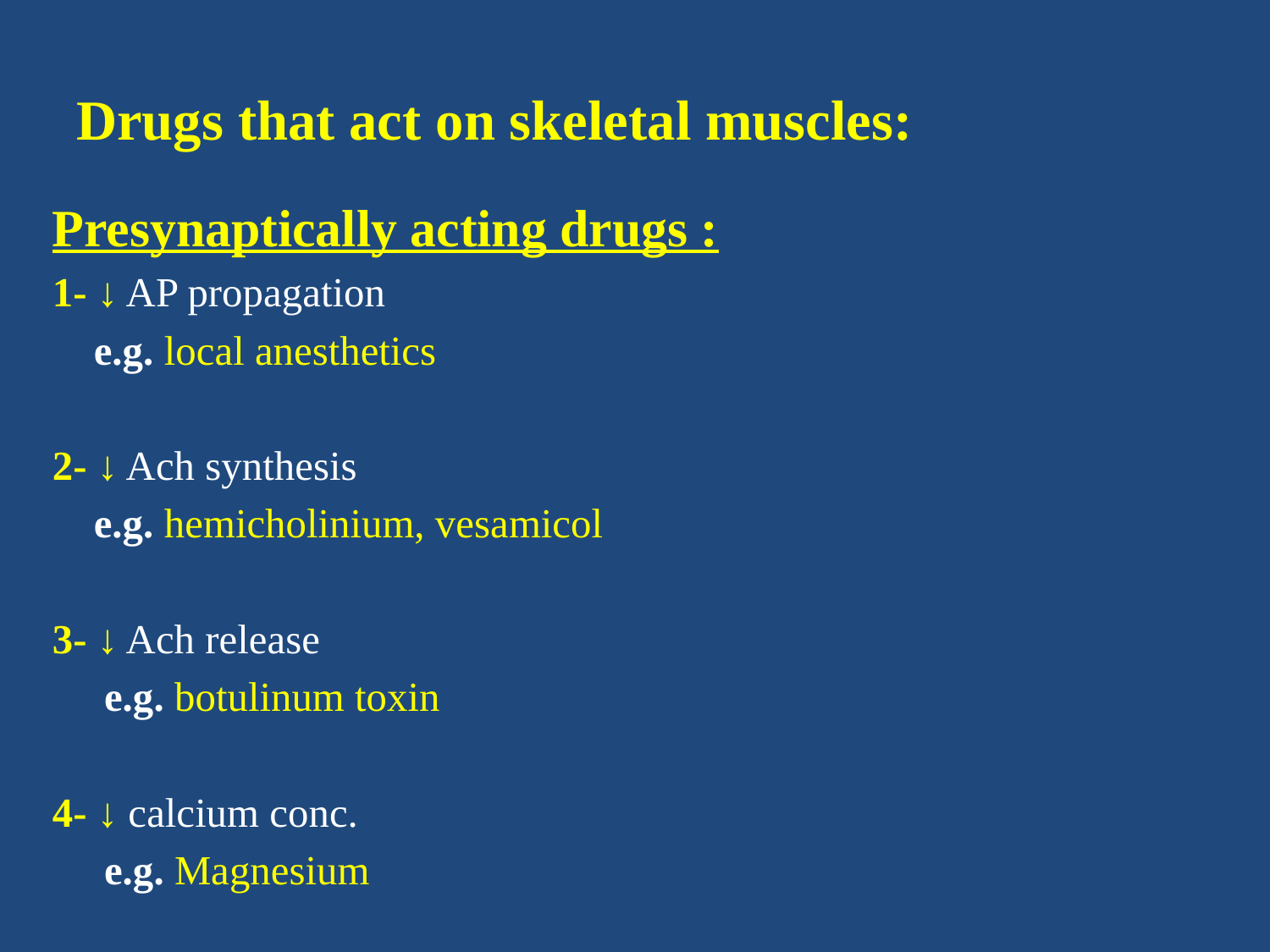

# Drugs that act on skeletal muscles:
Presynaptically acting drugs :
1- ↓ AP propagation
    e.g. local anesthetics

2- ↓ Ach synthesis
    e.g. hemicholinium, vesamicol

3- ↓ Ach release
     e.g. botulinum toxin

4- ↓ calcium conc.
     e.g. Magnesium